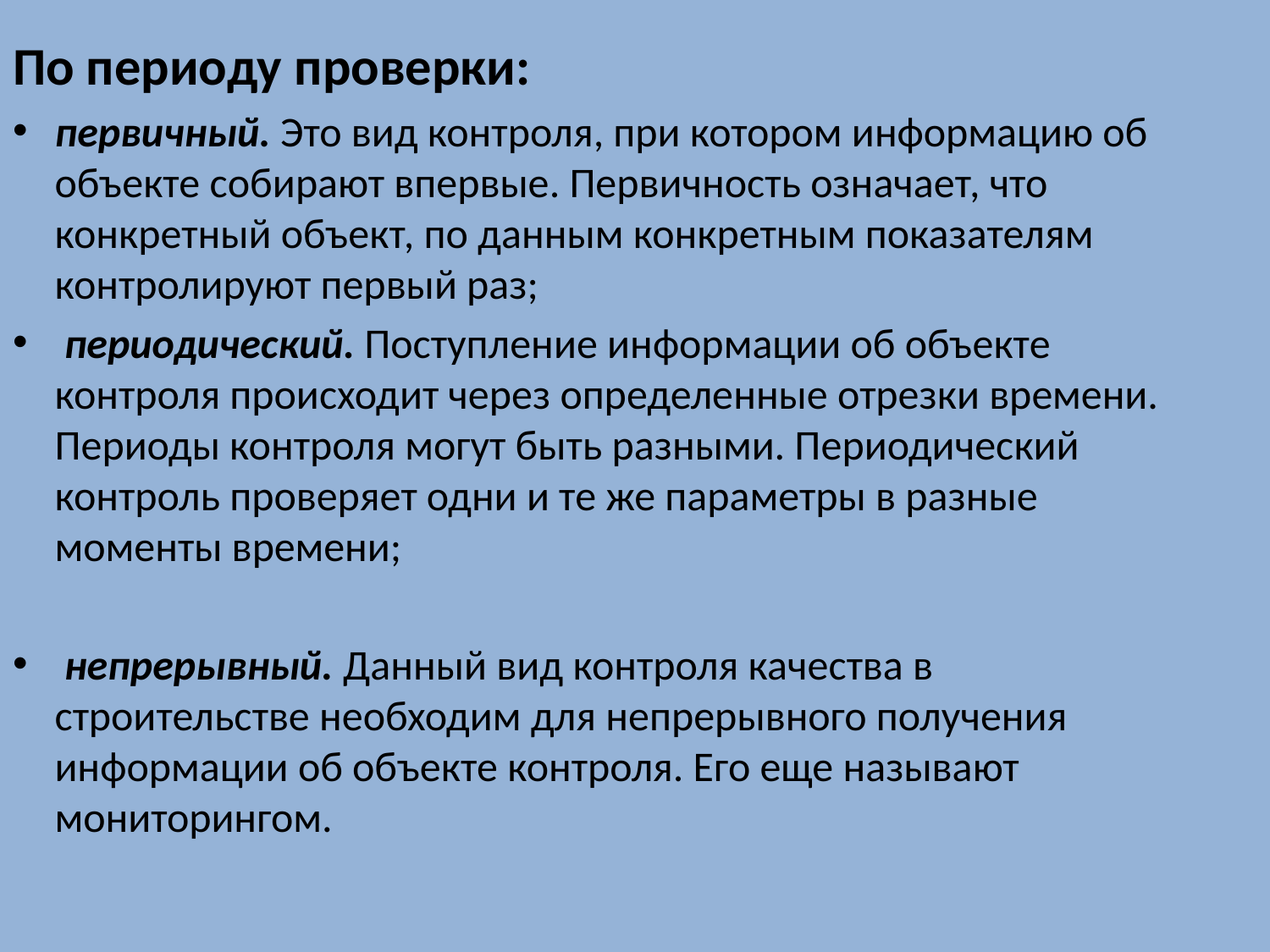

По периоду проверки:
первичный. Это вид контроля, при котором информацию об объекте собирают впервые. Первичность означает, что конкретный объект, по данным конкретным показателям контролируют первый раз;
 периодический. Поступление информации об объекте контроля происходит через определенные отрезки времени. Периоды контроля могут быть разными. Периодический контроль проверяет одни и те же параметры в разные моменты времени;

 непрерывный. Данный вид контроля качества в строительстве необходим для непрерывного получения информации об объекте контроля. Его еще называют мониторингом.